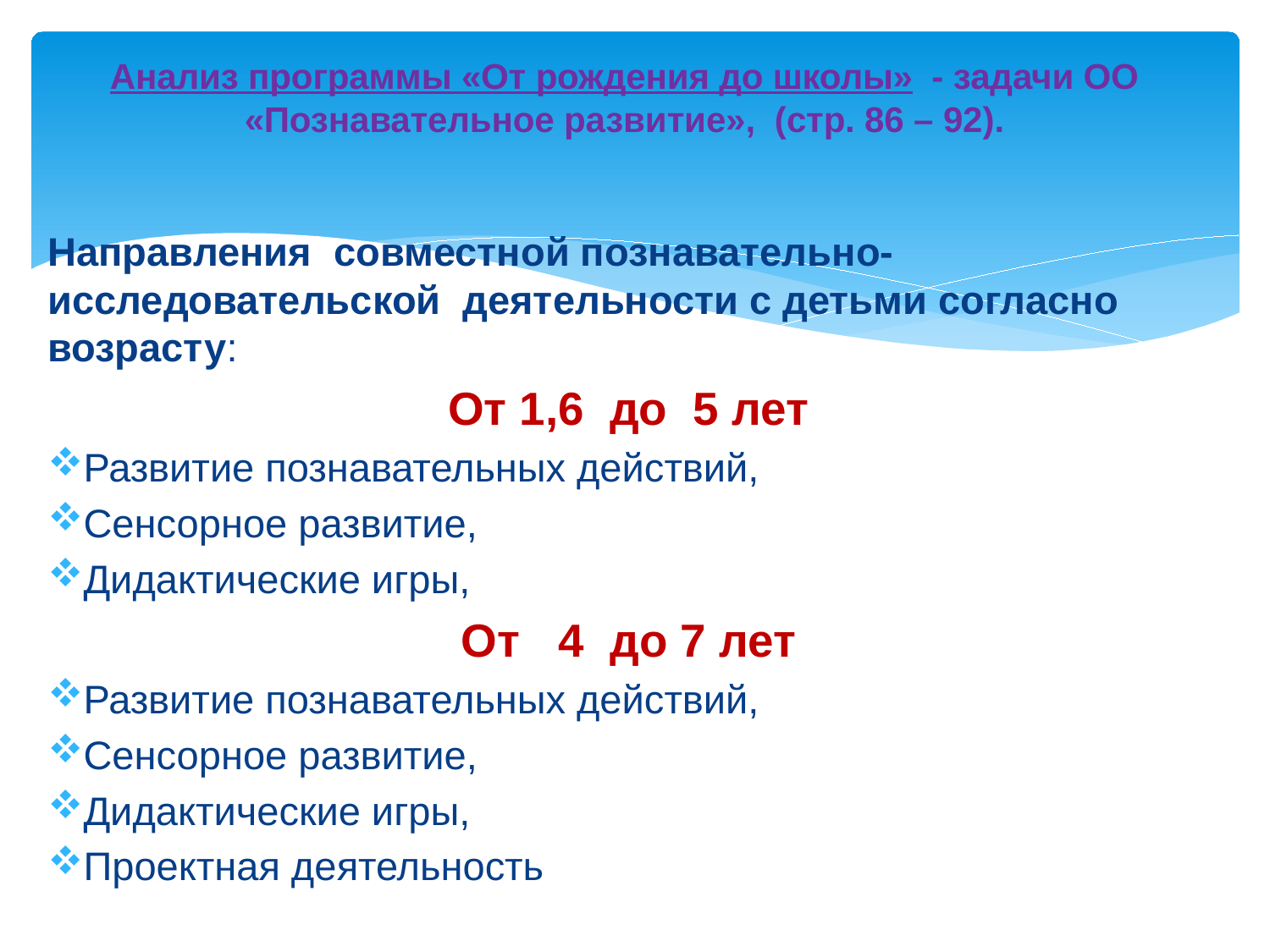

# Анализ программы «От рождения до школы»  - задачи ОО «Познавательное развитие»,  (стр. 86 – 92).

Направления  совместной познавательно-исследовательской  деятельности с детьми согласно возрасту:
От 1,6  до  5 лет
Развитие познавательных действий,
Сенсорное развитие,
Дидактические игры,
От   4  до 7 лет
Развитие познавательных действий,
Сенсорное развитие,
Дидактические игры,
Проектная деятельность